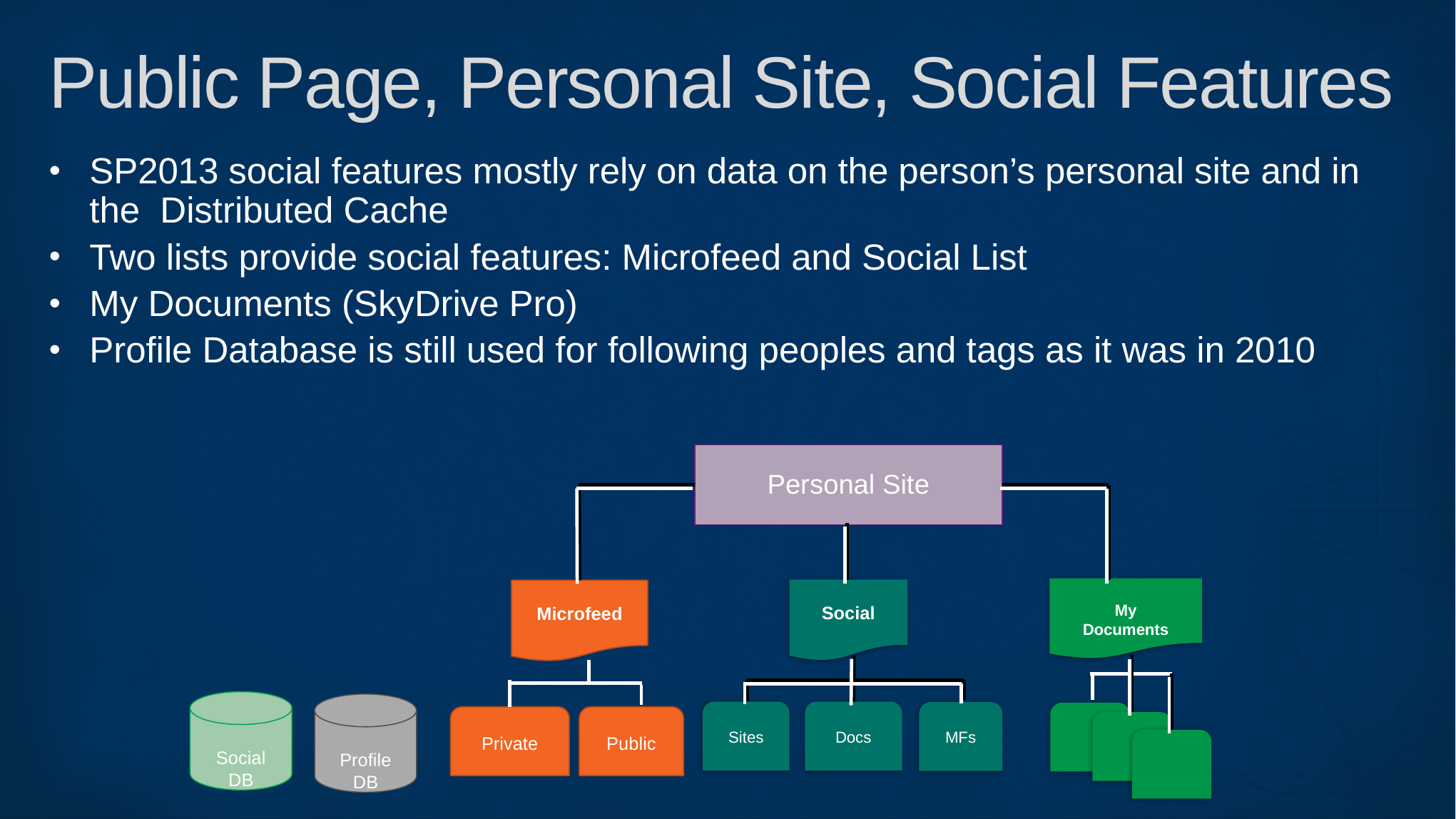

# Public Page, Personal Site, Social Features
SP2013 social features mostly rely on data on the person’s personal site and in the  Distributed Cache
Two lists provide social features: Microfeed and Social List
My Documents (SkyDrive Pro)
Profile Database is still used for following peoples and tags as it was in 2010
Personal Site
My Documents
Social
Microfeed
Profile DB
Sites
Docs
MFs

Private
Public

Social DB